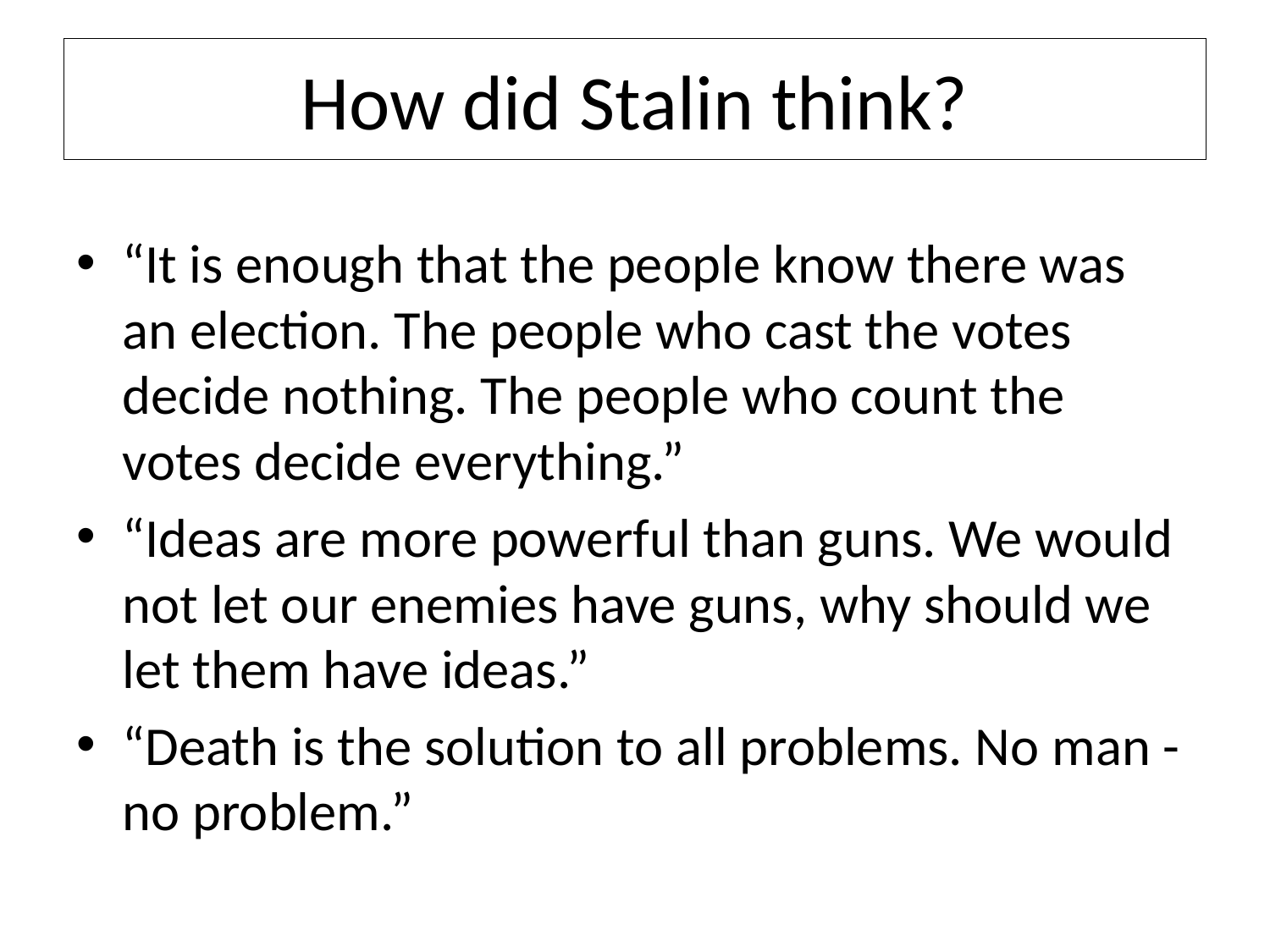

# How did Stalin think?
“It is enough that the people know there was an election. The people who cast the votes decide nothing. The people who count the votes decide everything.”
“Ideas are more powerful than guns. We would not let our enemies have guns, why should we let them have ideas.”
“Death is the solution to all problems. No man - no problem.”